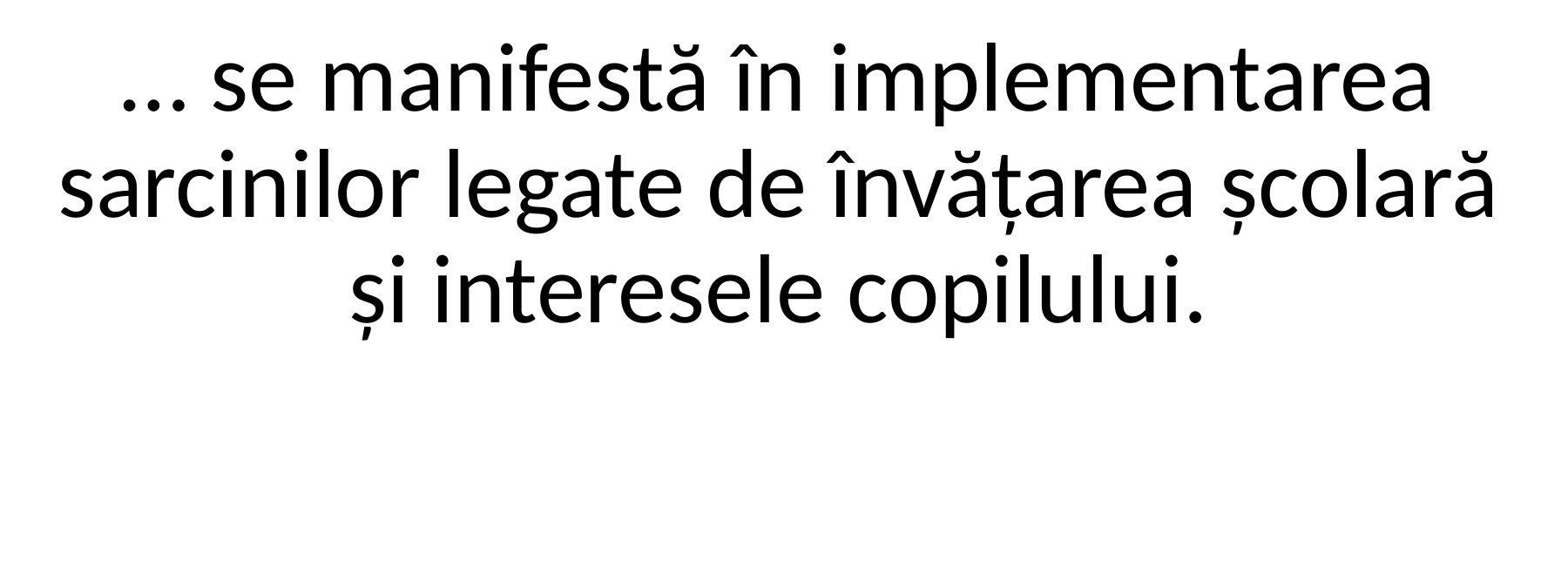

… se manifestă în implementarea sarcinilor legate de învățarea școlară și interesele copilului.